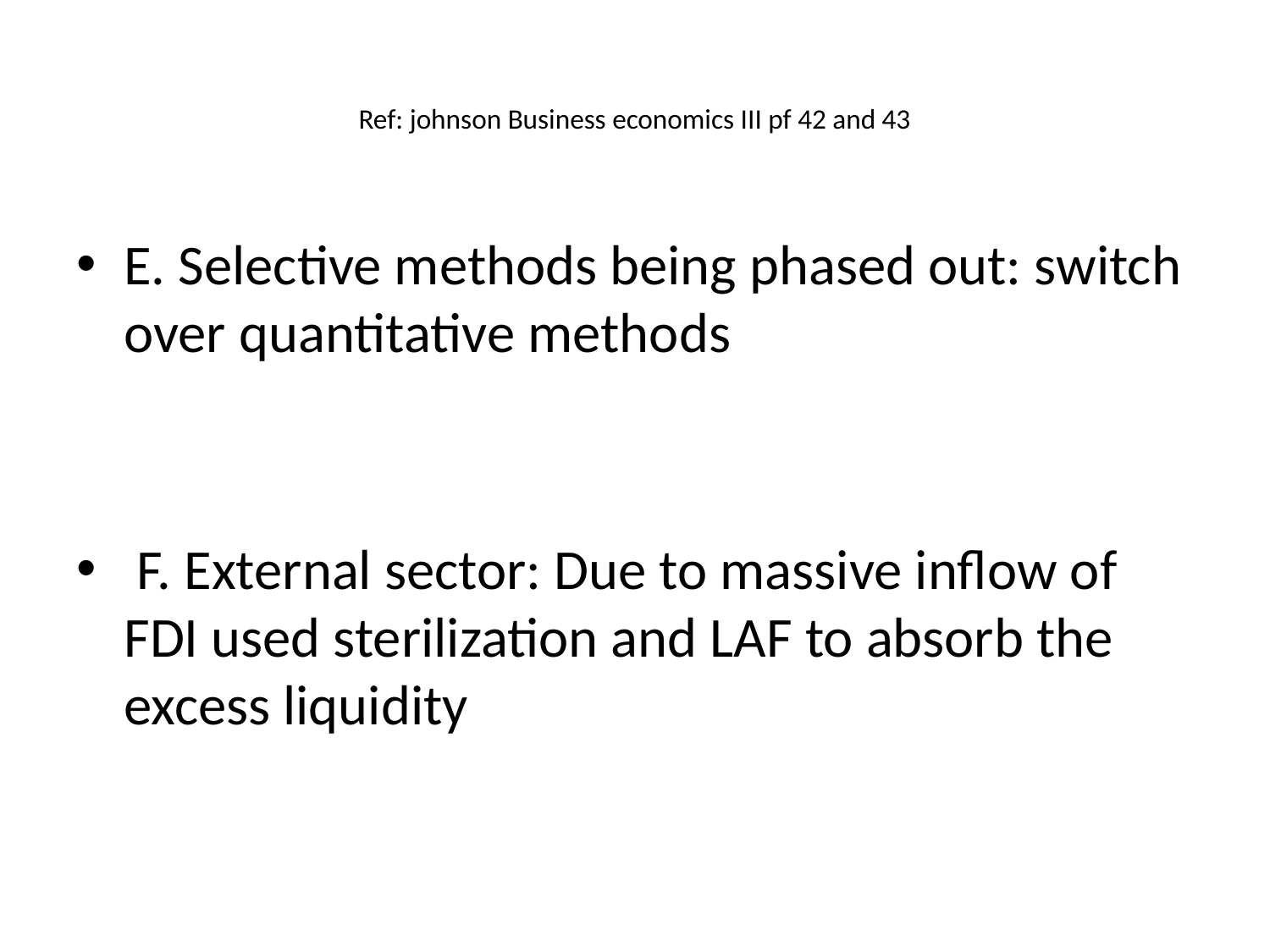

# Ref: johnson Business economics III pf 42 and 43
E. Selective methods being phased out: switch over quantitative methods

 F. External sector: Due to massive inflow of FDI used sterilization and LAF to absorb the excess liquidity